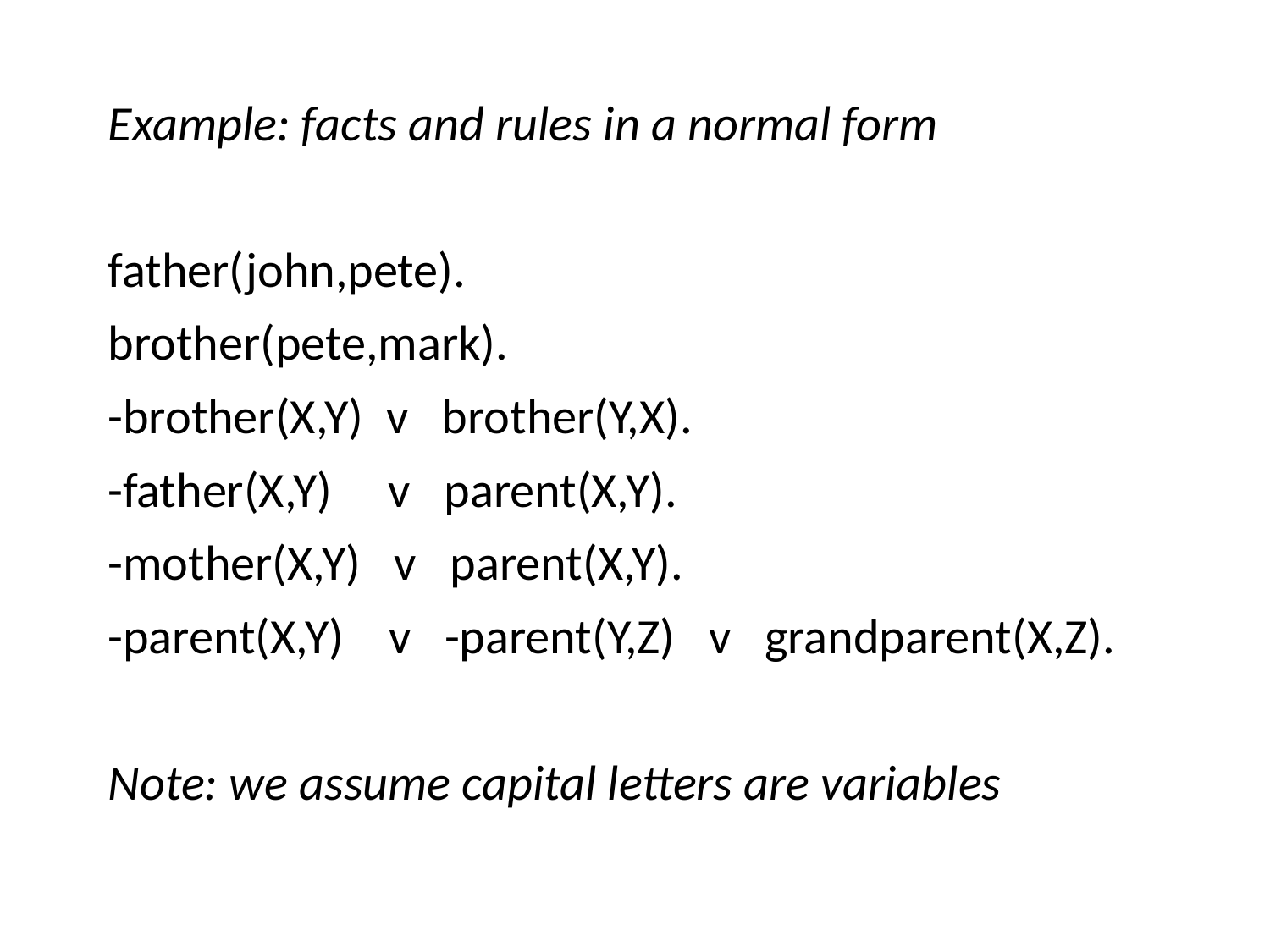

Example: facts and rules in a normal form

father(john,pete).
brother(pete,mark).
-brother(X,Y)  v   brother(Y,X).
-father(X,Y)     v   parent(X,Y).
-mother(X,Y)   v   parent(X,Y).
-parent(X,Y)    v   -parent(Y,Z)   v   grandparent(X,Z).

Note: we assume capital letters are variables